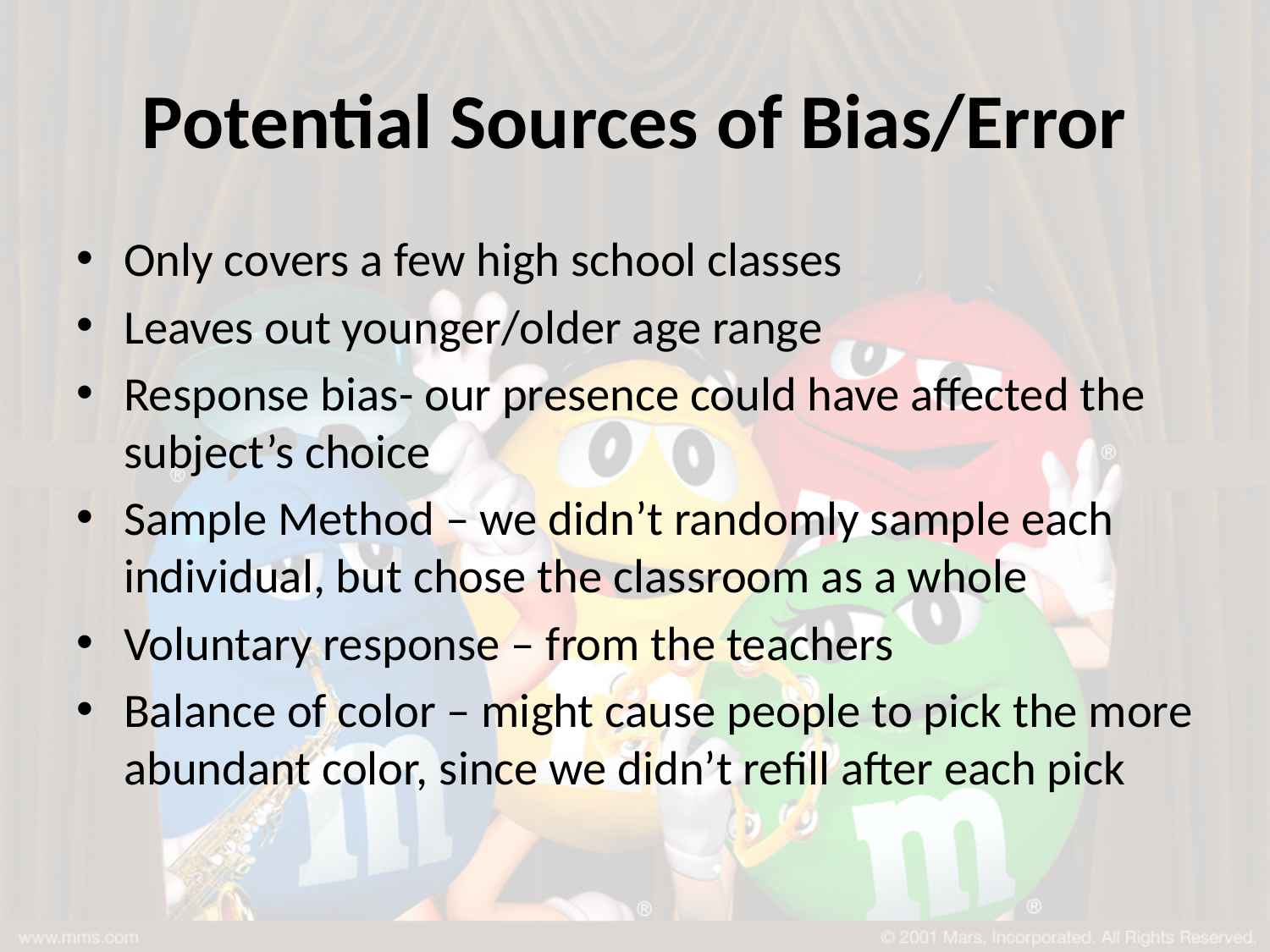

# Potential Sources of Bias/Error
Only covers a few high school classes
Leaves out younger/older age range
Response bias- our presence could have affected the subject’s choice
Sample Method – we didn’t randomly sample each individual, but chose the classroom as a whole
Voluntary response – from the teachers
Balance of color – might cause people to pick the more abundant color, since we didn’t refill after each pick